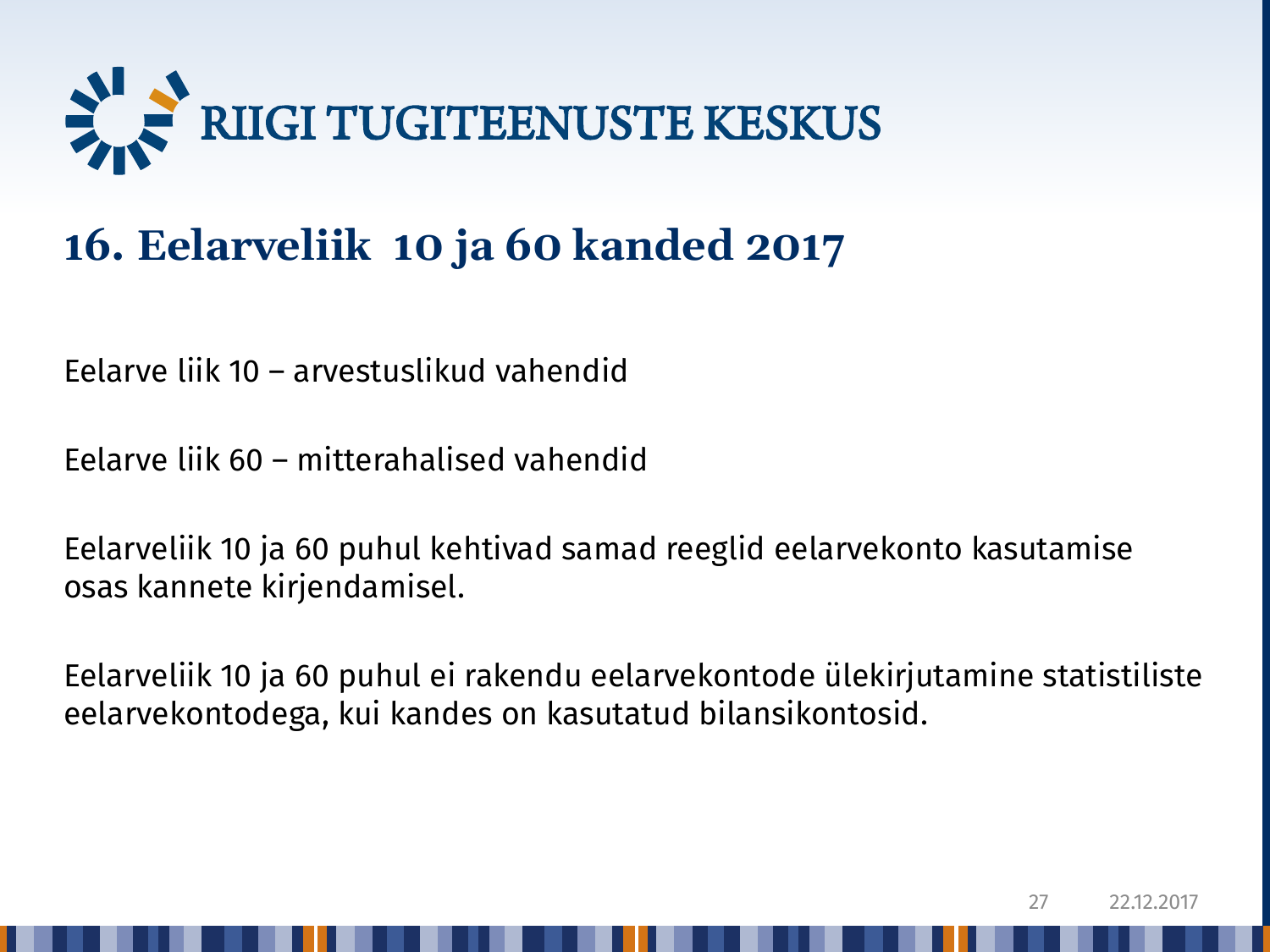

# 16. Eelarveliik  10 ja 60 kanded 2017

Eelarve liik 10 – arvestuslikud vahendid

Eelarve liik 60 – mitterahalised vahendid

Eelarveliik 10 ja 60 puhul kehtivad samad reeglid eelarvekonto kasutamise osas kannete kirjendamisel.

Eelarveliik 10 ja 60 puhul ei rakendu eelarvekontode ülekirjutamine statistiliste eelarvekontodega, kui kandes on kasutatud bilansikontosid.

27
22.12.2017